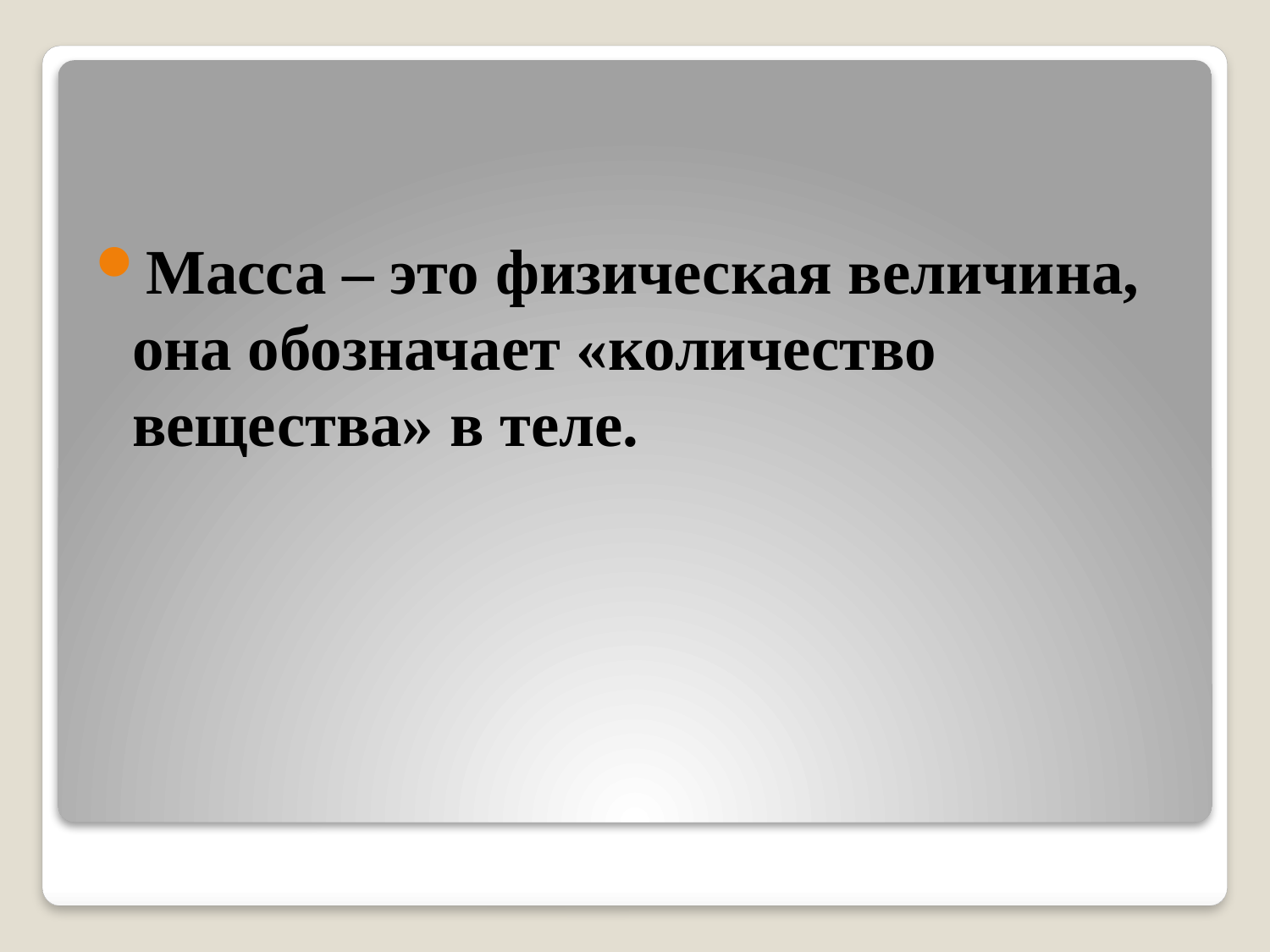

Масса – это физическая величина, она обозначает «количество вещества» в теле.

#